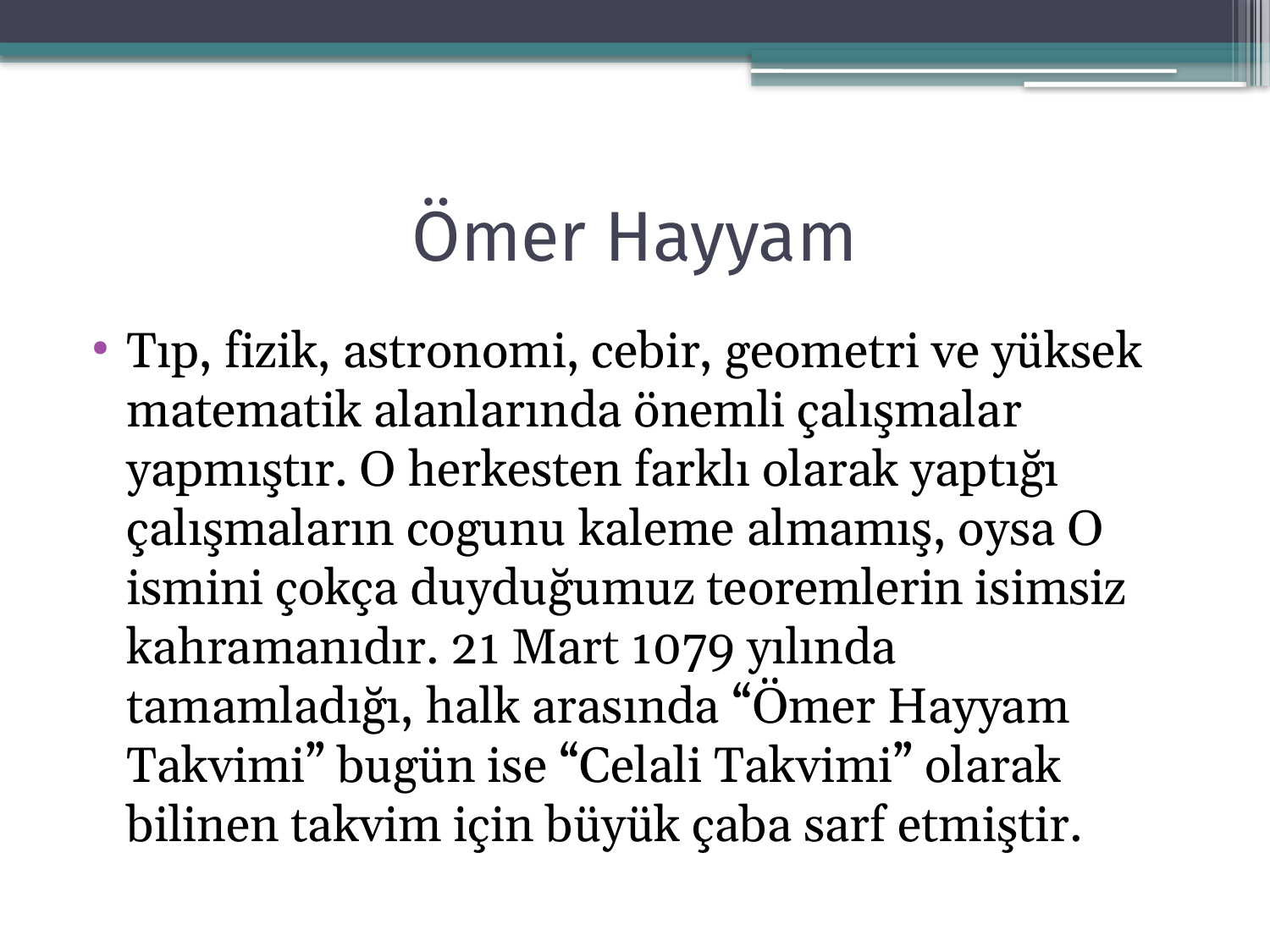

# Ömer Hayyam
Tıp, fizik, astronomi, cebir, geometri ve yüksek matematik alanlarında önemli çalışmalar yapmıştır. O herkesten farklı olarak yaptığı çalışmaların cogunu kaleme almamış, oysa O ismini çokça duyduğumuz teoremlerin isimsiz kahramanıdır. 21 Mart 1079 yılında tamamladığı, halk arasında “Ömer Hayyam Takvimi” bugün ise “Celali Takvimi” olarak bilinen takvim için büyük çaba sarf etmiştir.